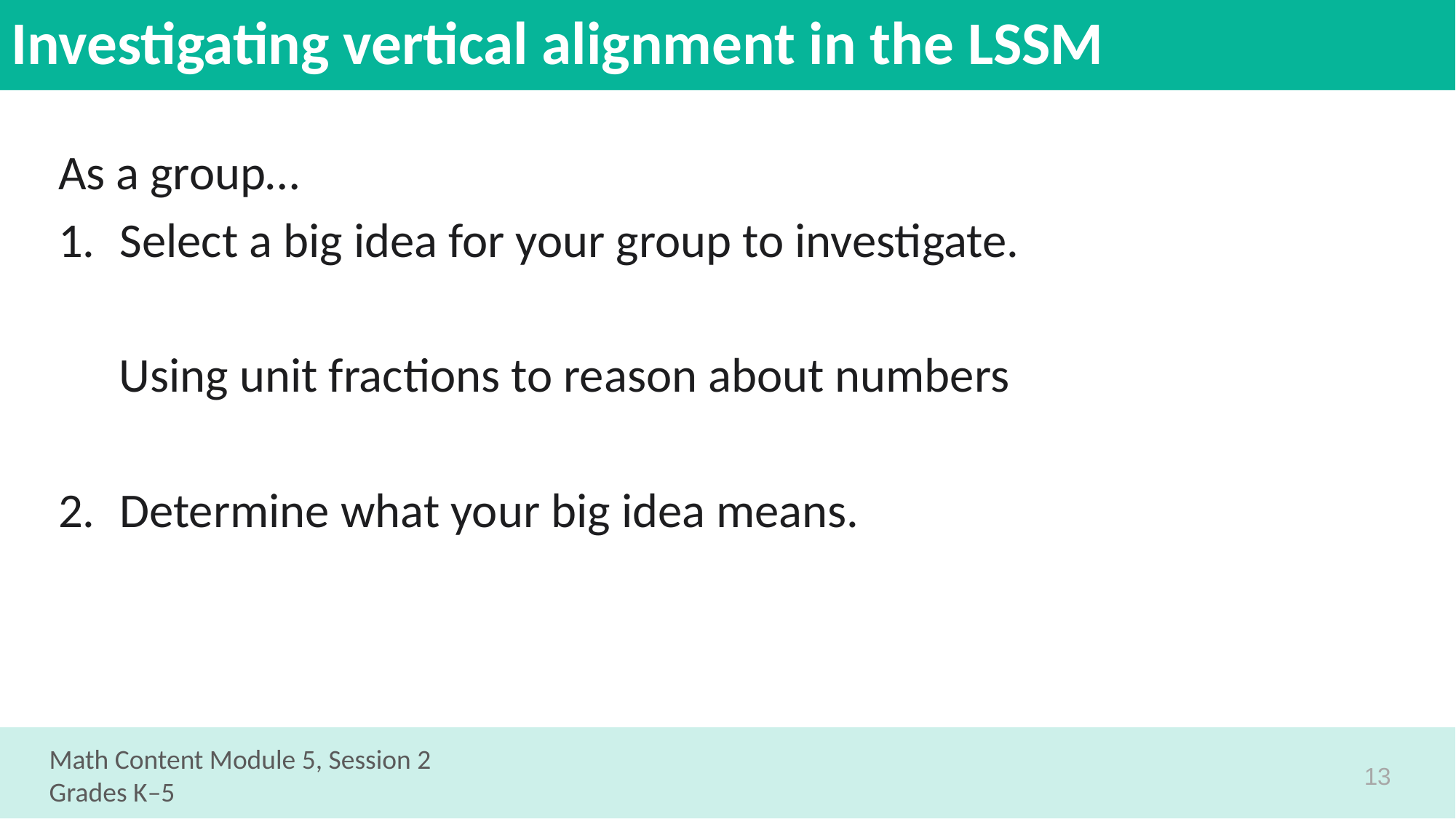

# Investigating vertical alignment in the LSSM
As a group…
Select a big idea for your group to investigate.

Using unit fractions to reason about numbers

Determine what your big idea means.
Math Content Module 5, Session 2
Grades K–5
13